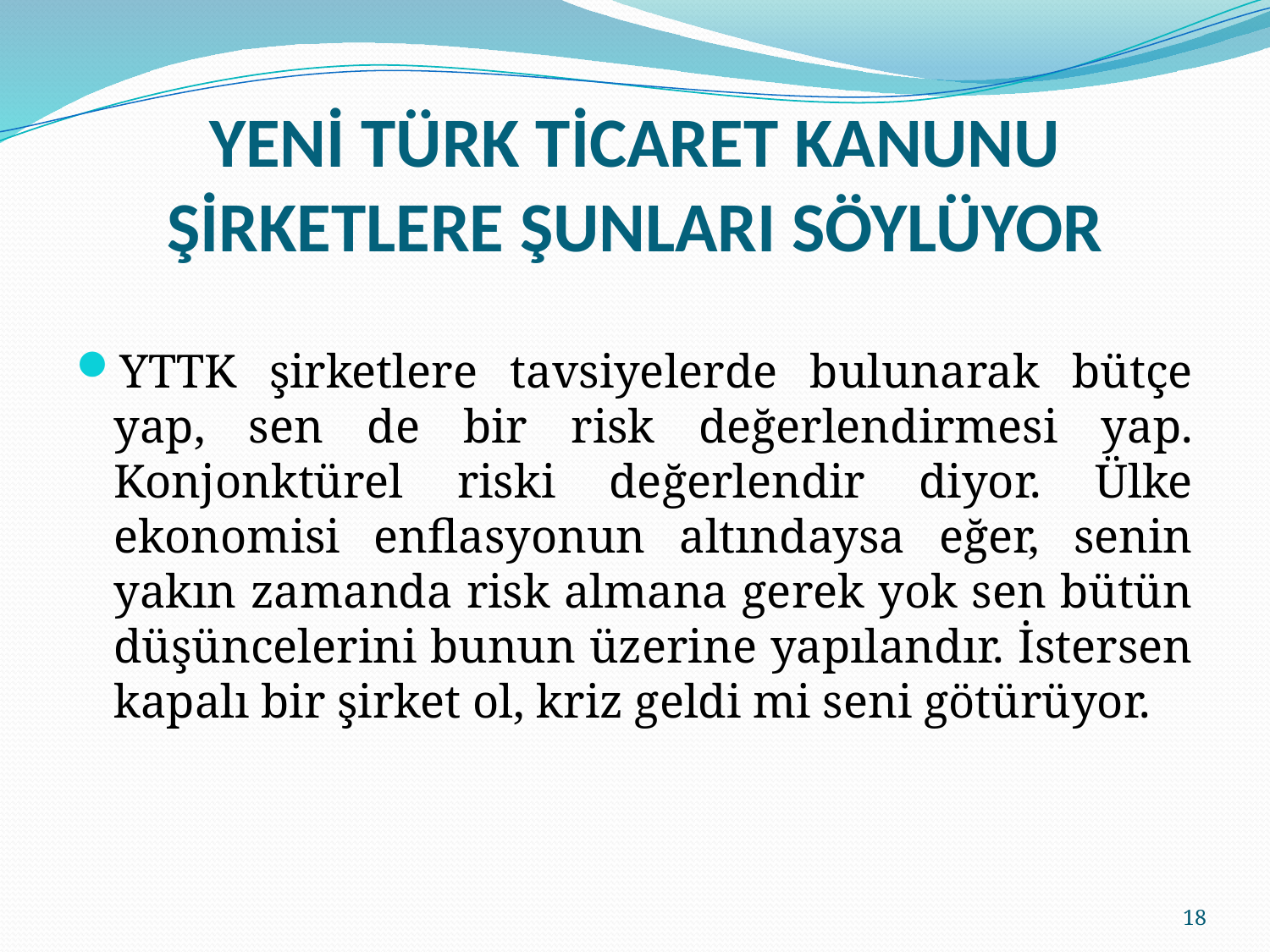

# YENİ TÜRK TİCARET KANUNU ŞİRKETLERE ŞUNLARI SÖYLÜYOR
YTTK şirketlere tavsiyelerde bulunarak bütçe yap, sen de bir risk değerlendirmesi yap. Konjonktürel riski değerlendir diyor. Ülke ekonomisi enflasyonun altındaysa eğer, senin yakın zamanda risk almana gerek yok sen bütün düşüncelerini bunun üzerine yapılandır. İstersen kapalı bir şirket ol, kriz geldi mi seni götürüyor.

18